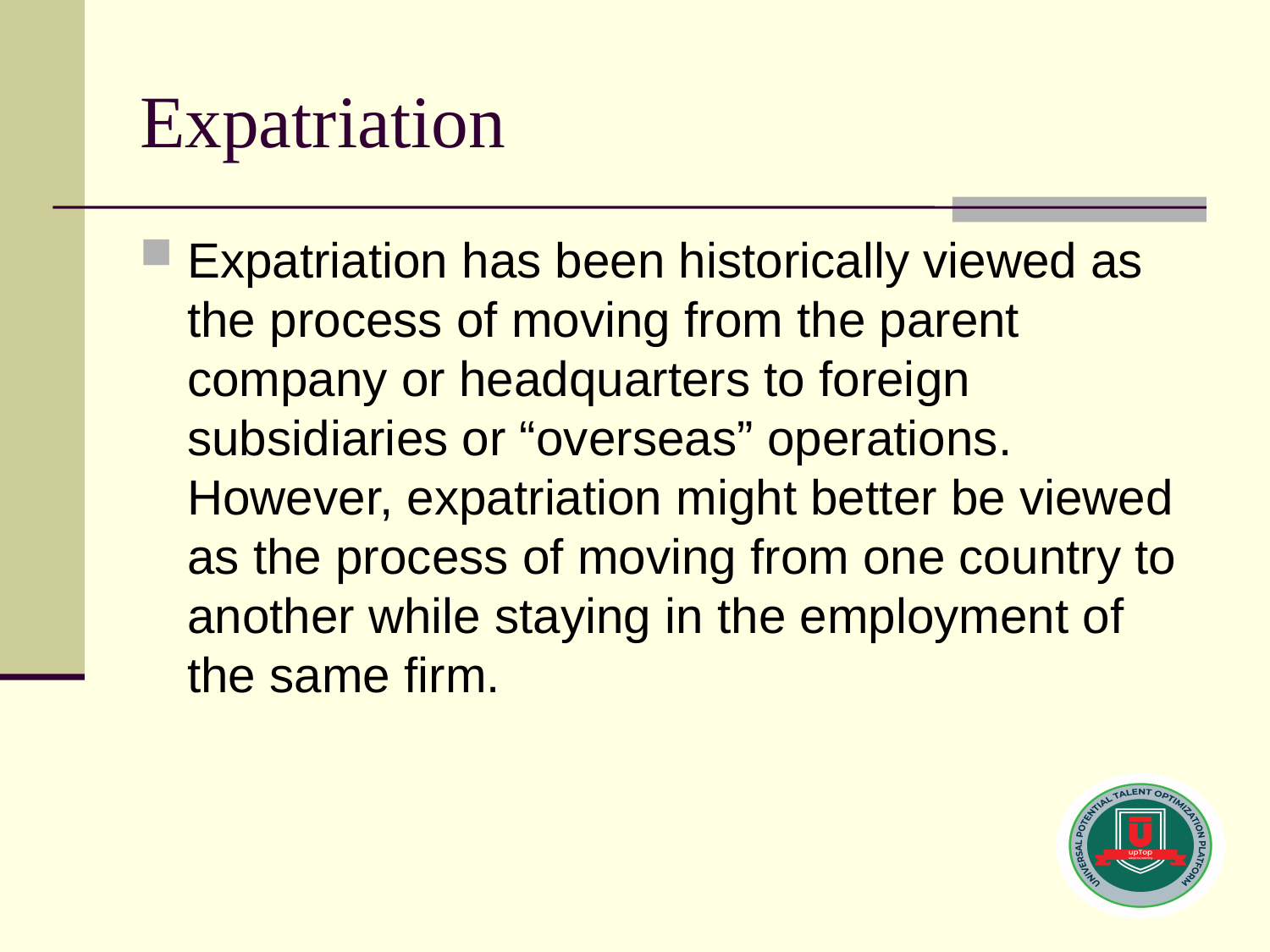

# Expatriation
Expatriation has been historically viewed as the process of moving from the parent company or headquarters to foreign subsidiaries or “overseas” operations. However, expatriation might better be viewed as the process of moving from one country to another while staying in the employment of the same firm.